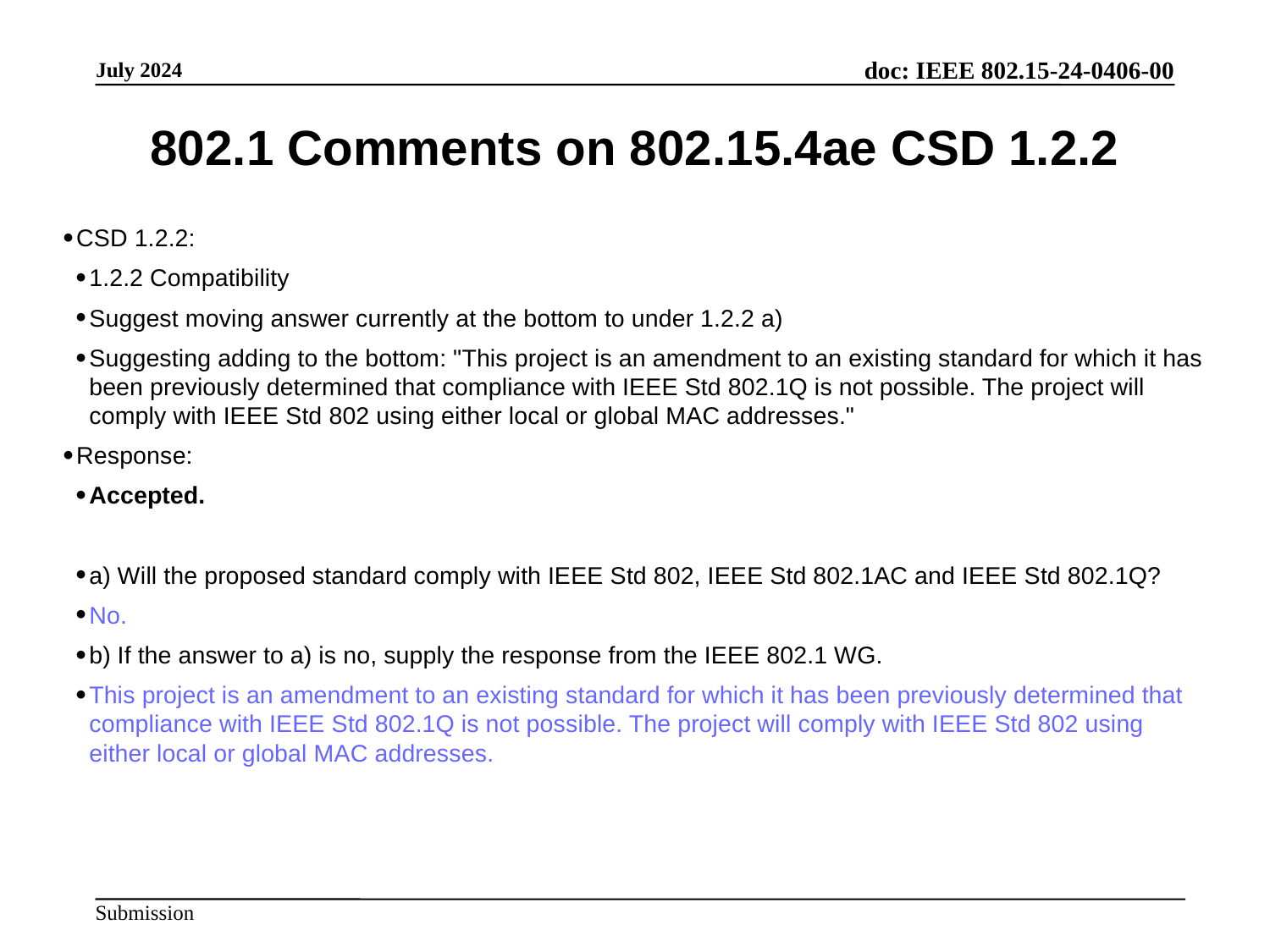

802.1 Comments on 802.15.4ae CSD 1.2.2
CSD 1.2.2:
1.2.2 Compatibility
Suggest moving answer currently at the bottom to under 1.2.2 a)
Suggesting adding to the bottom: "This project is an amendment to an existing standard for which it has been previously determined that compliance with IEEE Std 802.1Q is not possible. The project will comply with IEEE Std 802 using either local or global MAC addresses."
Response:
Accepted.

a) Will the proposed standard comply with IEEE Std 802, IEEE Std 802.1AC and IEEE Std 802.1Q?
No.
b) If the answer to a) is no, supply the response from the IEEE 802.1 WG.
This project is an amendment to an existing standard for which it has been previously determined that compliance with IEEE Std 802.1Q is not possible. The project will comply with IEEE Std 802 using either local or global MAC addresses.